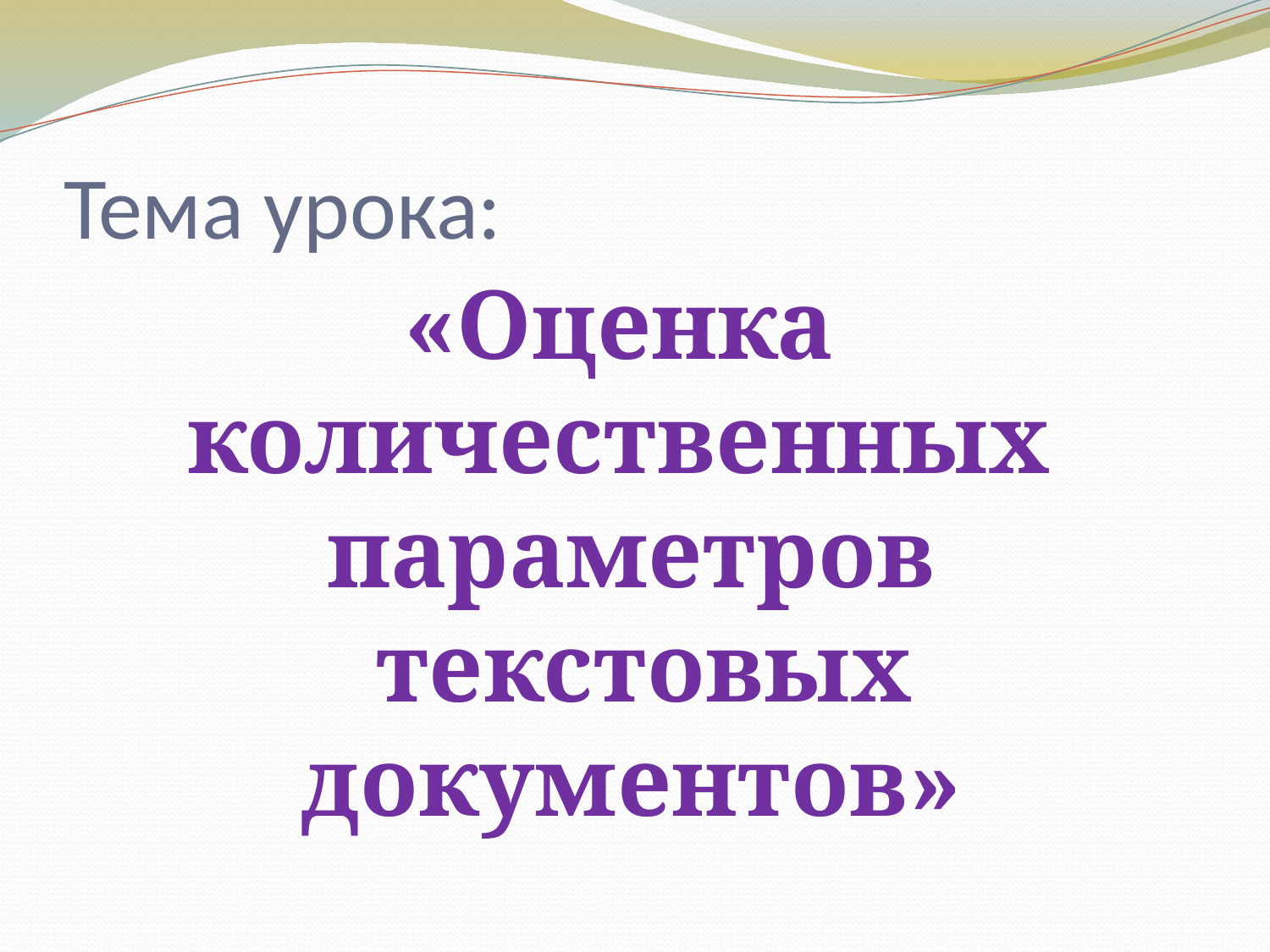

# Тема урока:
«Оценка
количественных
параметров
 текстовых документов»